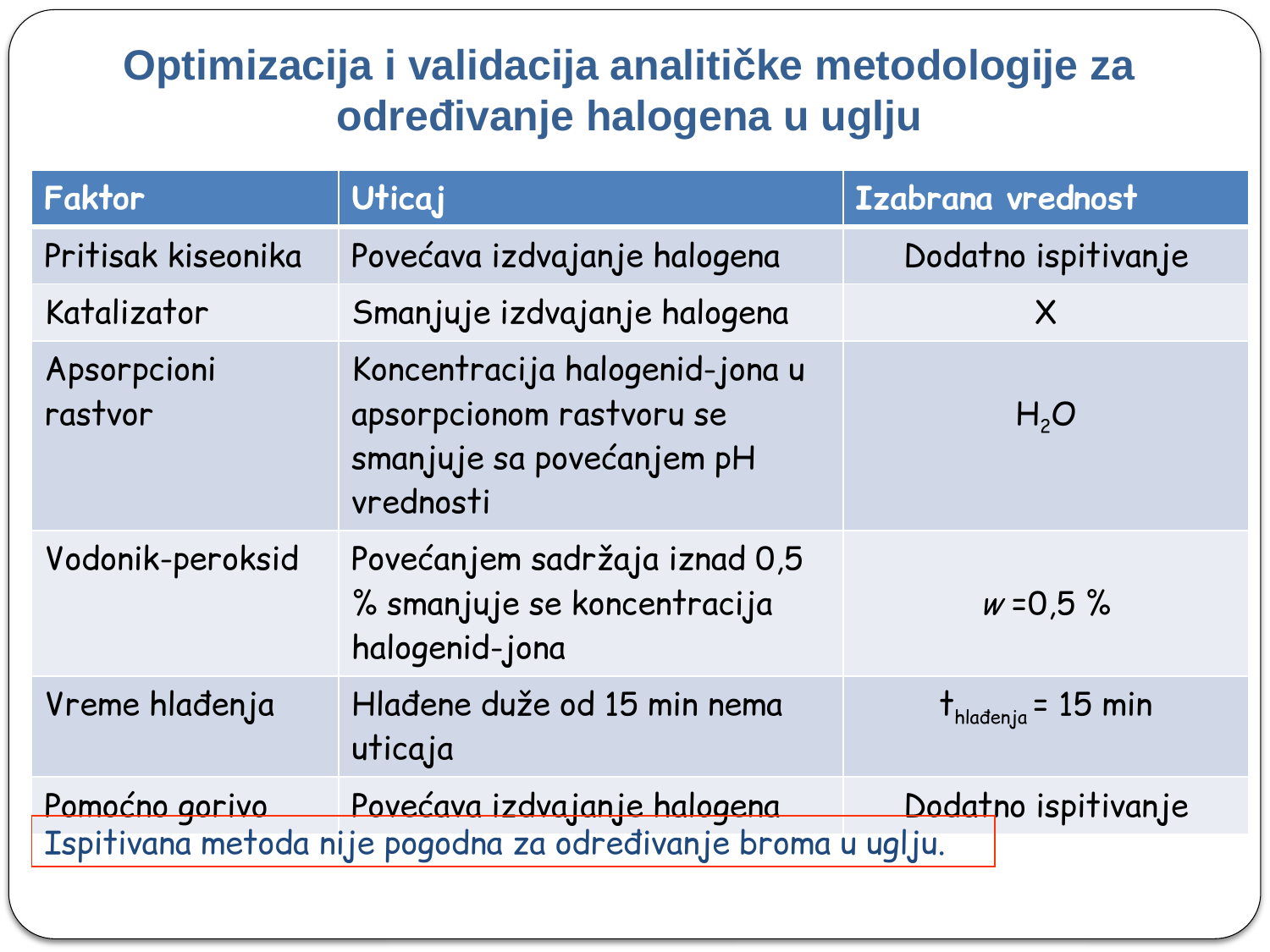

Optimizacija i validacija analitičke metodologije za određivanje halogena u uglju
| Faktor | Uticaj | Izabrana vrednost |
| --- | --- | --- |
| Pritisak kiseonika | Povećava izdvajanje halogena | Dodatno ispitivanje |
| Katalizator | Smanjuje izdvajanje halogena | X |
| Apsorpcioni rastvor | Koncentracija halogenid-jona u apsorpcionom rastvoru se smanjuje sa povećanjem pH vrednosti | H2O |
| Vodonik-peroksid | Povećanjem sadržaja iznad 0,5 % smanjuje se koncentracija halogenid-jona | w =0,5 % |
| Vreme hlađenja | Hlađene duže od 15 min nema uticaja | thlađenja = 15 min |
| Pomoćno gorivo | Povećava izdvajanje halogena | Dodatno ispitivanje |
Ispitivana metoda nije pogodna za određivanje broma u uglju.